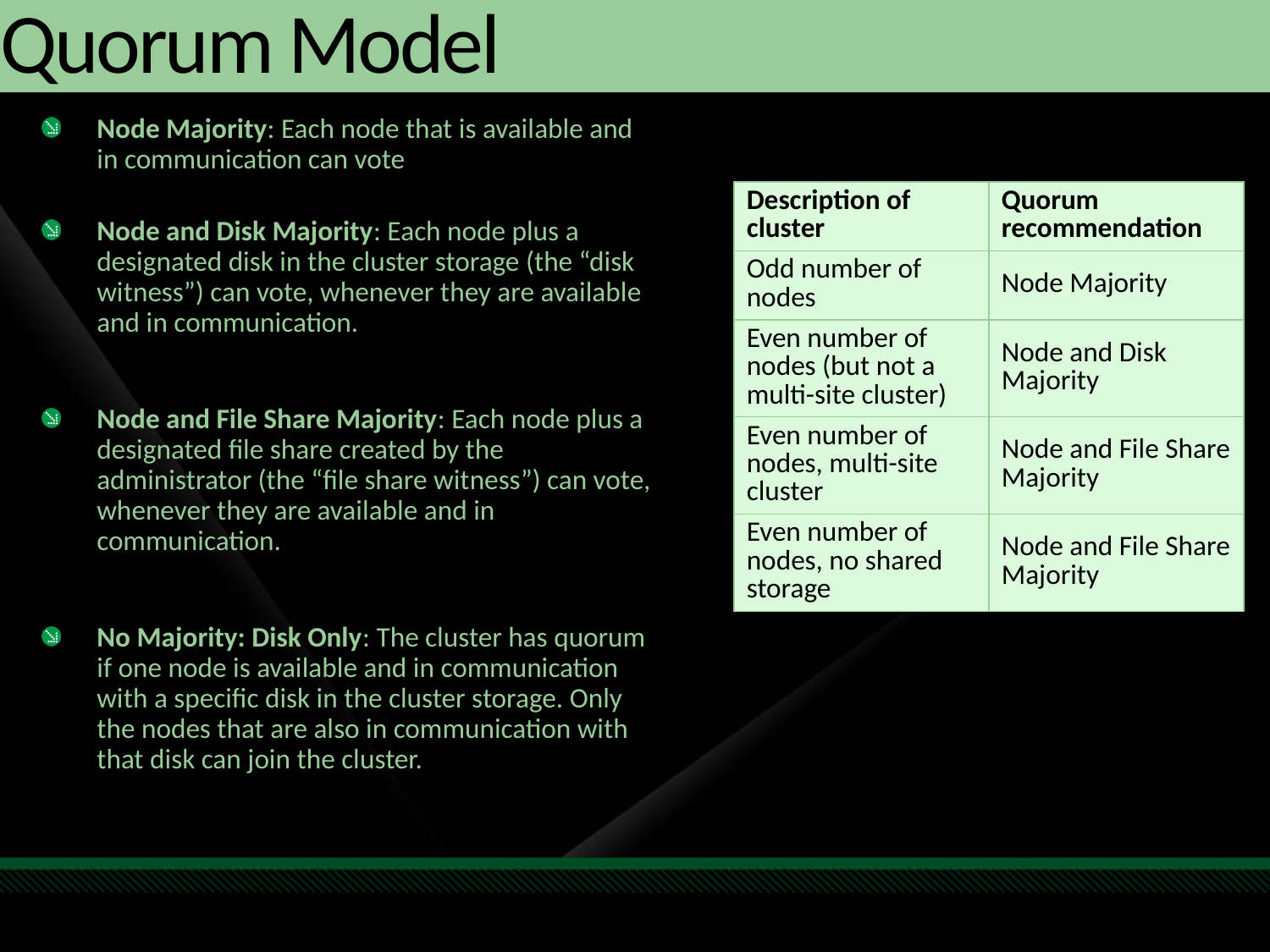

# Quorum Model
Node Majority: Each node that is available and in communication can vote

Node and Disk Majority: Each node plus a designated disk in the cluster storage (the “disk witness”) can vote, whenever they are available and in communication.
Node and File Share Majority: Each node plus a designated file share created by the administrator (the “file share witness”) can vote, whenever they are available and in communication.
No Majority: Disk Only: The cluster has quorum if one node is available and in communication with a specific disk in the cluster storage. Only the nodes that are also in communication with that disk can join the cluster.

| Description of cluster | Quorum recommendation |
| --- | --- |
| Odd number of nodes | Node Majority |
| Even number of nodes (but not a multi-site cluster) | Node and Disk Majority |
| Even number of nodes, multi-site cluster | Node and File Share Majority |
| Even number of nodes, no shared storage | Node and File Share Majority |